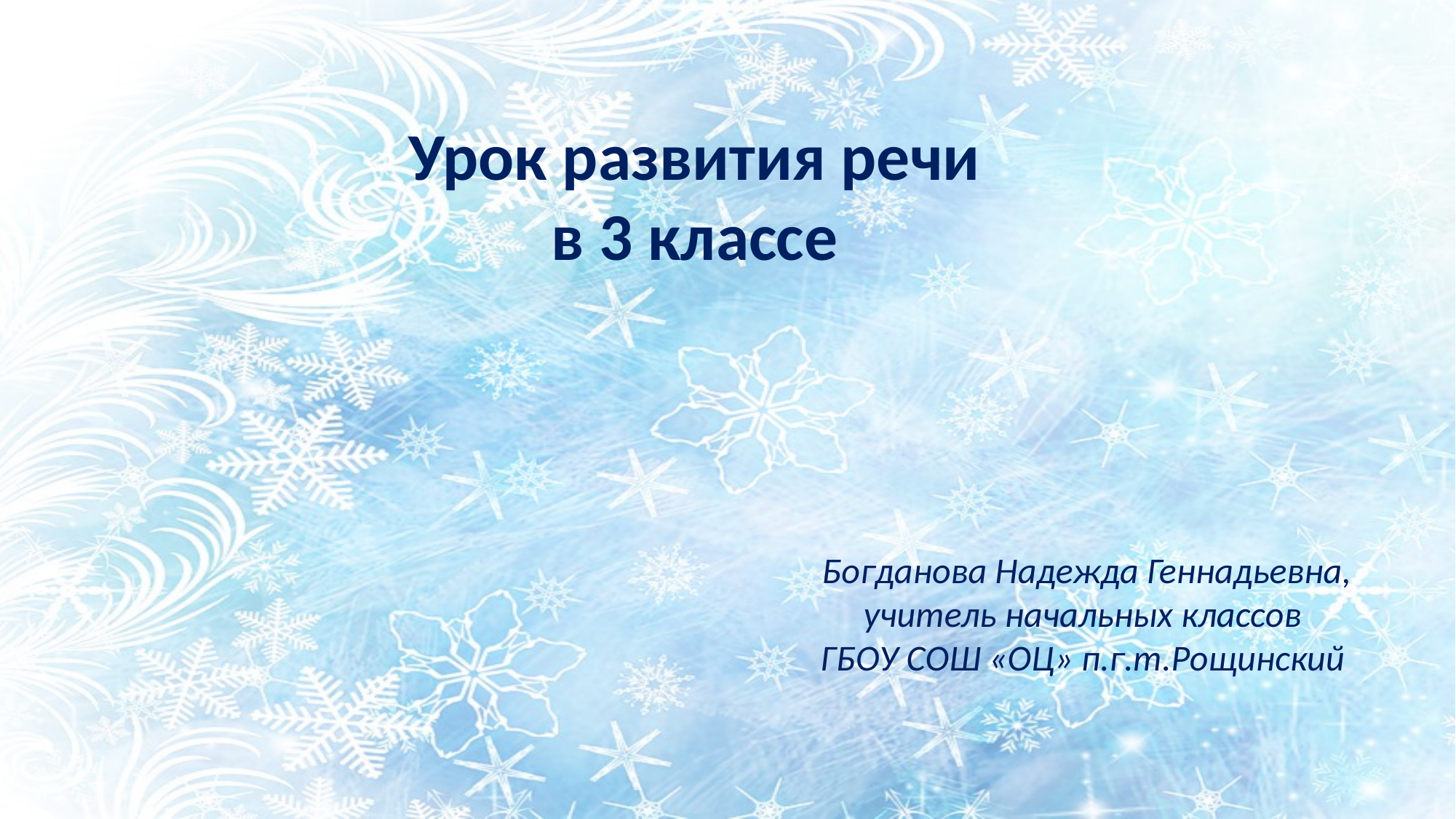

# Урок развития речи в 3 классе
Богданова Надежда Геннадьевна,
учитель начальных классов
ГБОУ СОШ «ОЦ» п.г.т.Рощинский